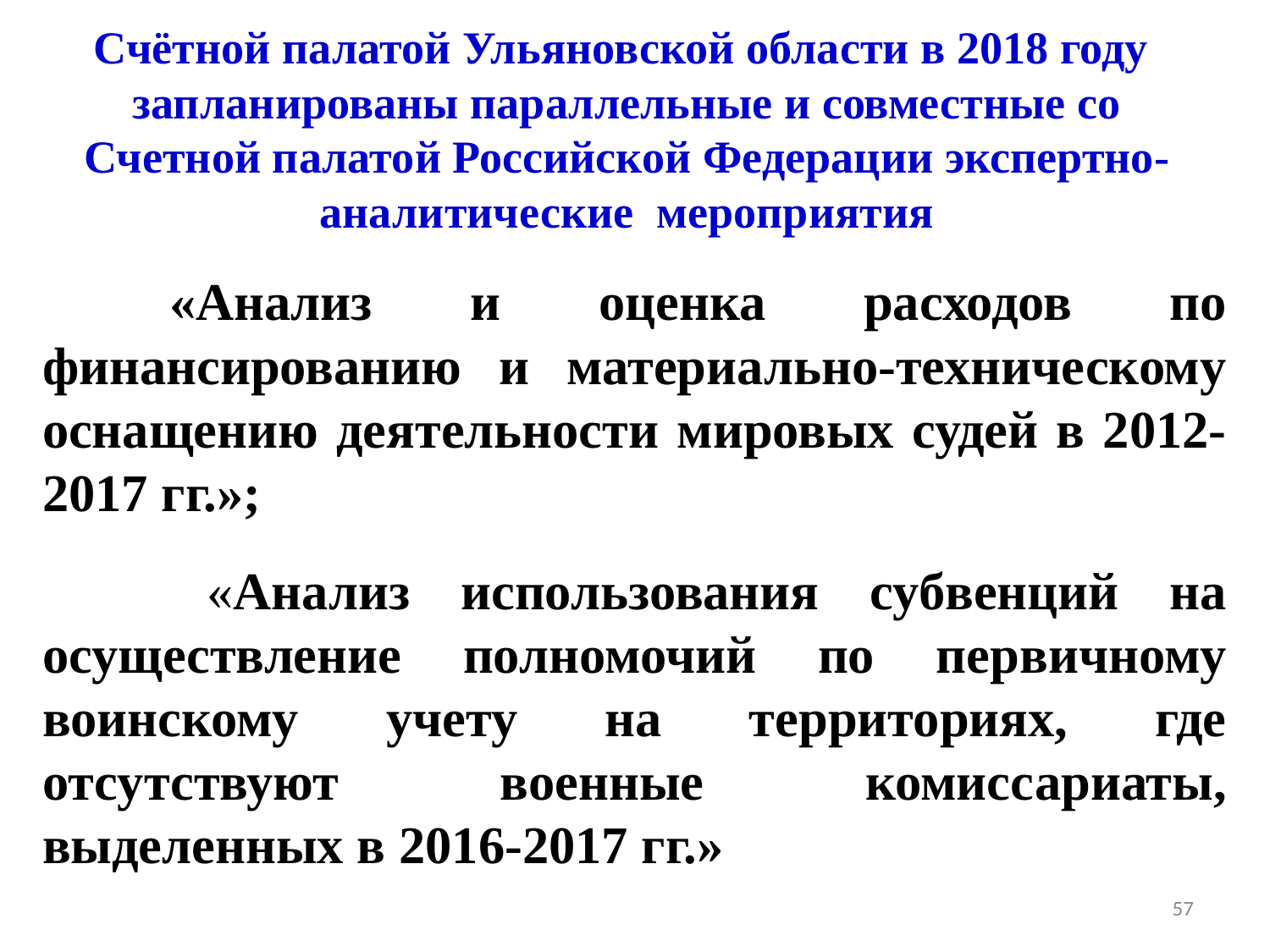

# Счётной палатой Ульяновской области в 2018 году  запланированы параллельные и совместные со Счетной палатой Российской Федерации экспертно-аналитические  мероприятия
	«Анализ и оценка расходов по финансированию и материально-техническому оснащению деятельности мировых судей в 2012-2017 гг.»;

 	«Анализ использования субвенций на осуществление полномочий по первичному воинскому учету на территориях, где отсутствуют военные комиссариаты, выделенных в 2016-2017 гг.»
57